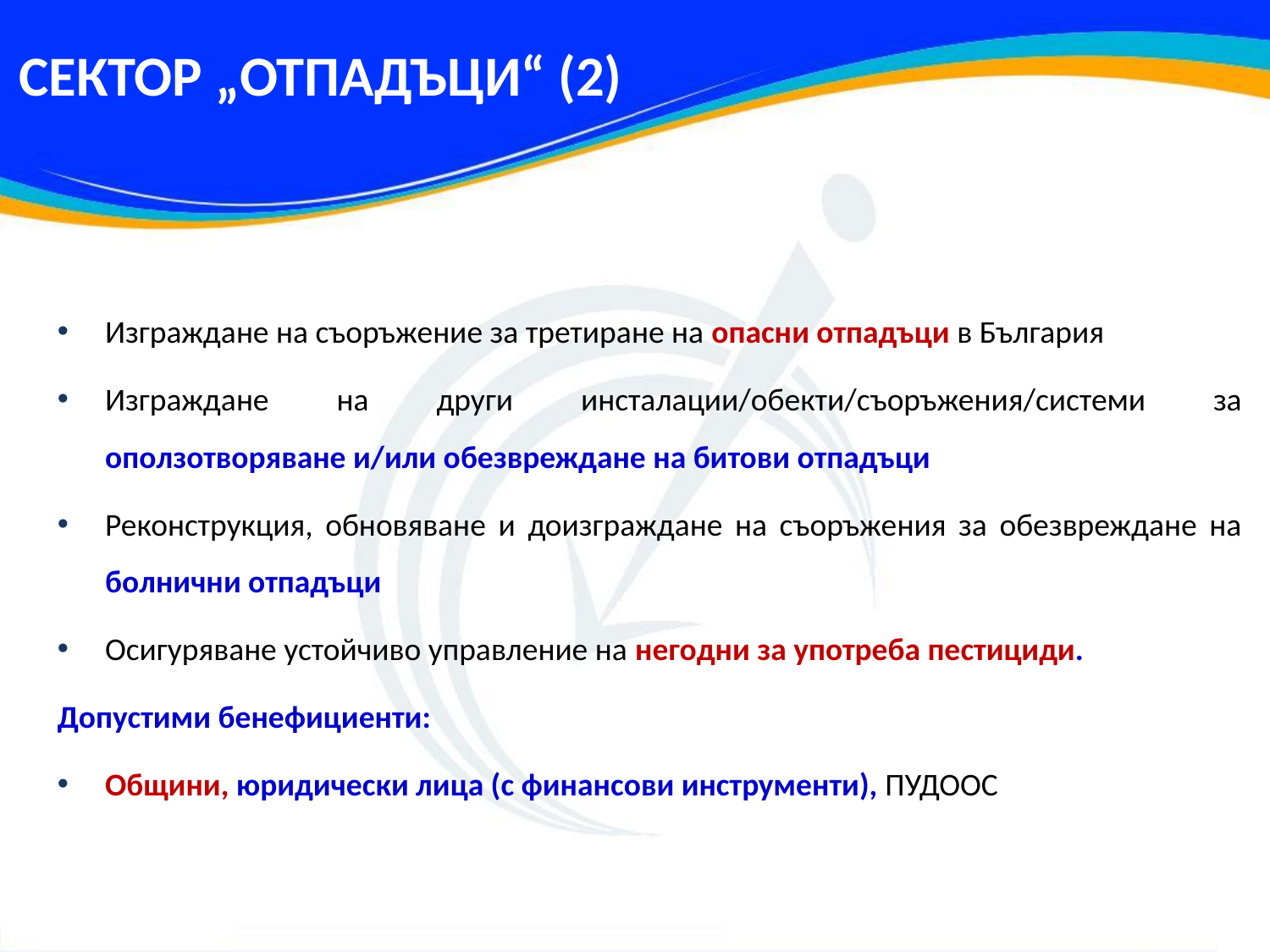

СЕКТОР „ОТПАДЪЦИ“ (2)
Изграждане на съоръжение за третиране на опасни отпадъци в България
Изграждане на други инсталации/обекти/съоръжения/системи за оползотворяване и/или обезвреждане на битови отпадъци
Реконструкция, обновяване и доизграждане на съоръжения за обезвреждане на болнични отпадъци
Осигуряване устойчиво управление на негодни за употреба пестициди.
Допустими бенефициенти:
Общини, юридически лица (с финансови инструменти), ПУДООС